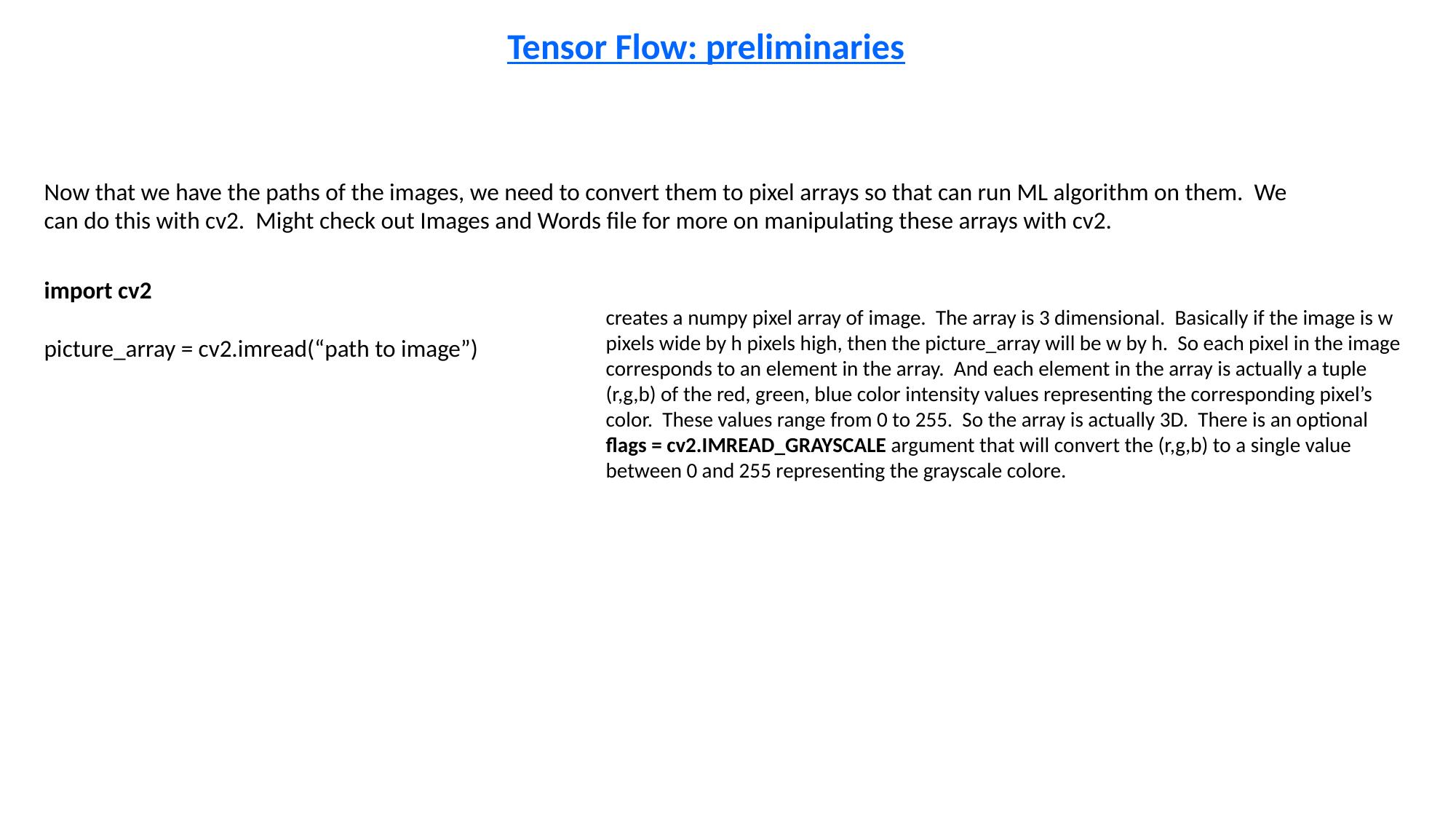

Tensor Flow: preliminaries
Now that we have the paths of the images, we need to convert them to pixel arrays so that can run ML algorithm on them.  We can do this with cv2.  Might check out Images and Words file for more on manipulating these arrays with cv2.
import cv2
creates a numpy pixel array of image.  The array is 3 dimensional.  Basically if the image is w pixels wide by h pixels high, then the picture_array will be w by h.  So each pixel in the image corresponds to an element in the array.  And each element in the array is actually a tuple (r,g,b) of the red, green, blue color intensity values representing the corresponding pixel’s color.  These values range from 0 to 255.  So the array is actually 3D.  There is an optional flags = cv2.IMREAD_GRAYSCALE argument that will convert the (r,g,b) to a single value between 0 and 255 representing the grayscale colore.
picture_array = cv2.imread(“path to image”)